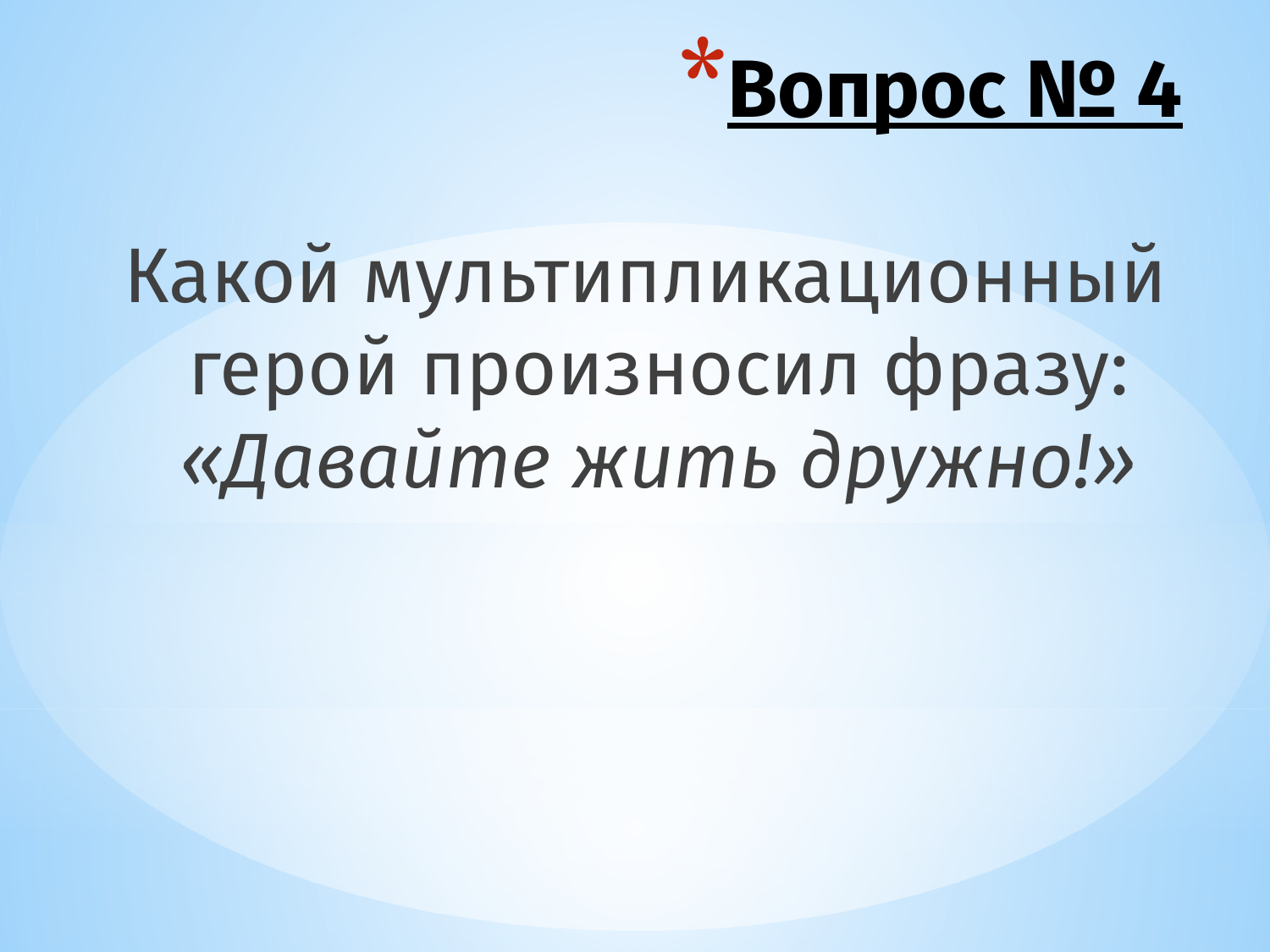

# Вопрос № 4
Какой мультипликационный герой произносил фразу: «Давайте жить дружно!»